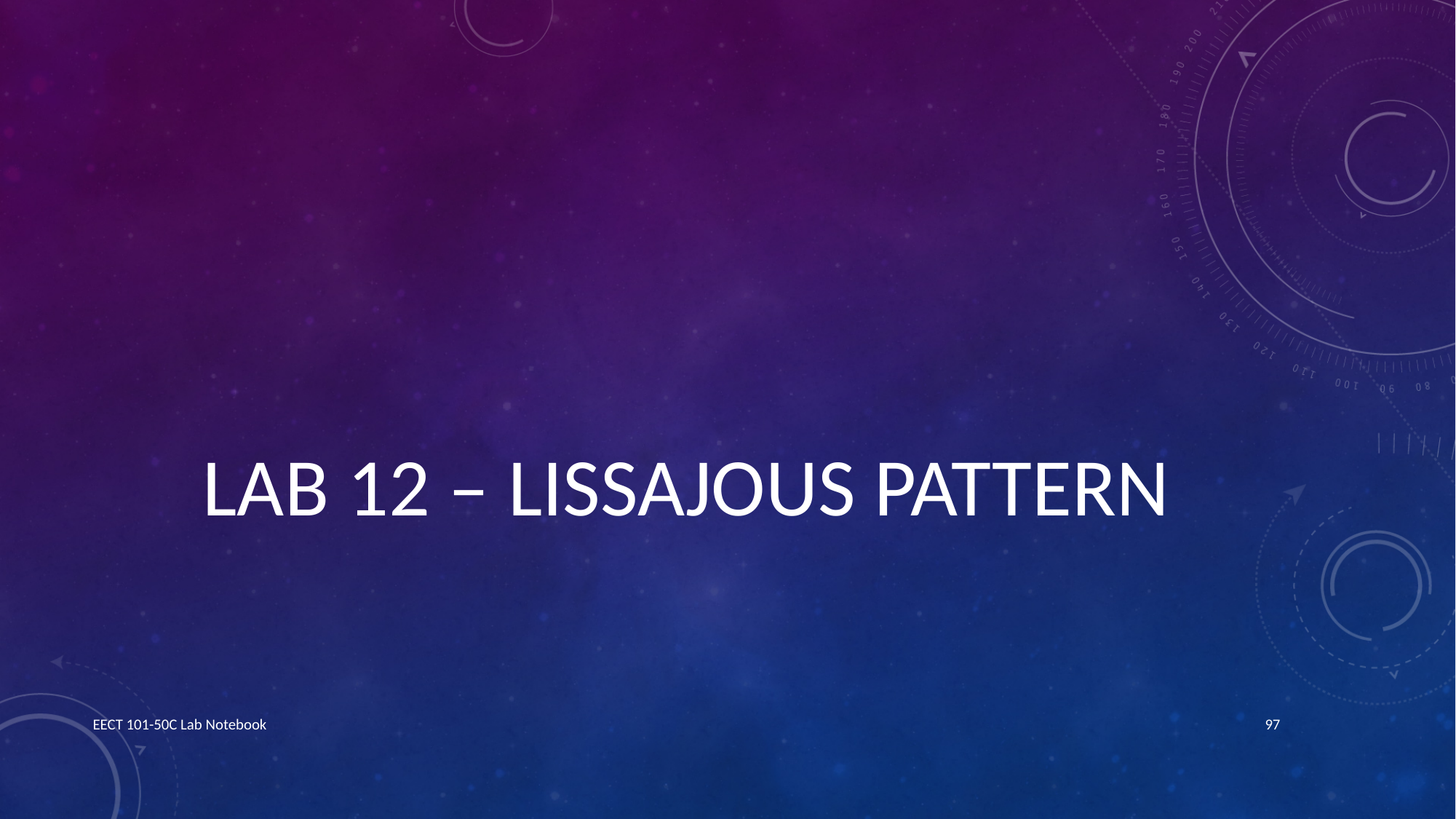

# Lab 12 – Lissajous Pattern
EECT 101-50C Lab Notebook
97